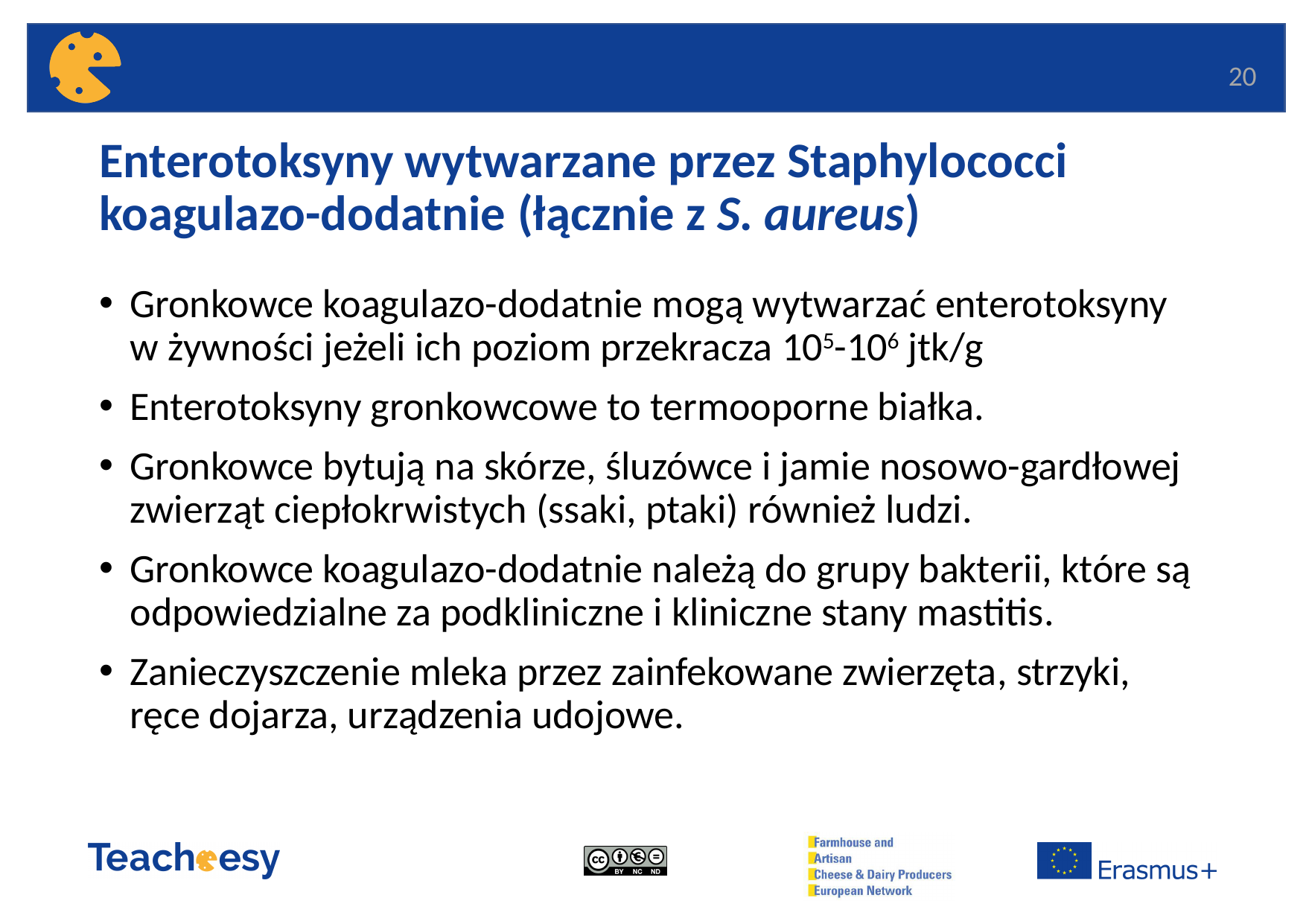

20
# Enterotoksyny wytwarzane przez Staphylococci koagulazo-dodatnie (łącznie z S. aureus)
Gronkowce koagulazo-dodatnie mogą wytwarzać enterotoksyny w żywności jeżeli ich poziom przekracza 105-106 jtk/g
Enterotoksyny gronkowcowe to termooporne białka.
Gronkowce bytują na skórze, śluzówce i jamie nosowo-gardłowej zwierząt ciepłokrwistych (ssaki, ptaki) również ludzi.
Gronkowce koagulazo-dodatnie należą do grupy bakterii, które są odpowiedzialne za podkliniczne i kliniczne stany mastitis.
Zanieczyszczenie mleka przez zainfekowane zwierzęta, strzyki, ręce dojarza, urządzenia udojowe.